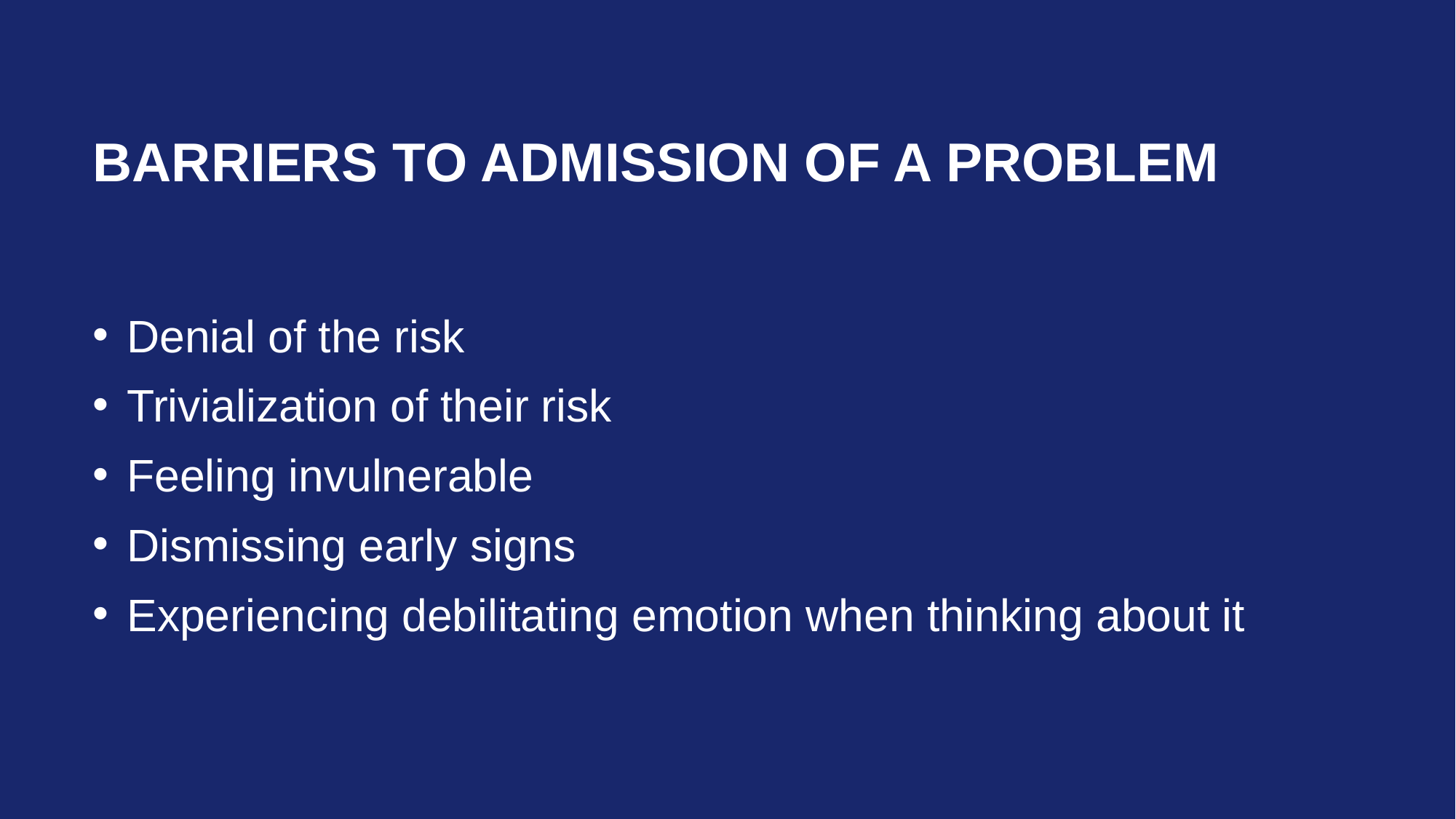

# Barriers to Admission of a problem
Denial of the risk
Trivialization of their risk
Feeling invulnerable
Dismissing early signs
Experiencing debilitating emotion when thinking about it